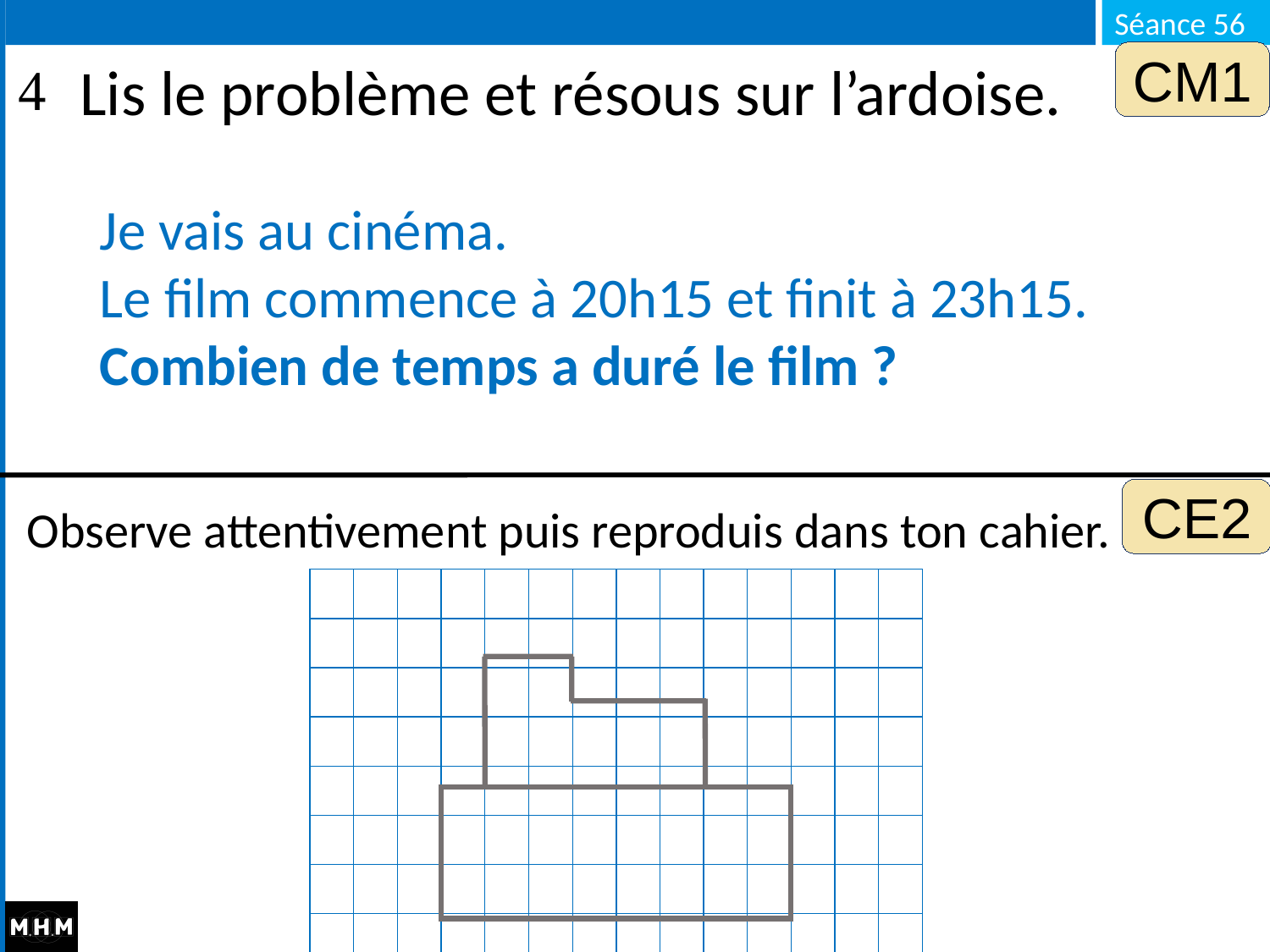

CM1
# Lis le problème et résous sur l’ardoise.
Je vais au cinéma.
Le film commence à 20h15 et finit à 23h15. Combien de temps a duré le film ?

CE2
Observe attentivement puis reproduis dans ton cahier.
|  |  |  |  |  |  |  |  |
| --- | --- | --- | --- | --- | --- | --- | --- |
|  |  |  |  |  |  |  |  |
|  |  |  |  |  |  |  |  |
|  |  |  |  |  |  |  |  |
|  |  |  |  |  |  |  |  |
|  |  |  |  |  |  |  |  |
|  |  |  |  |  |  |  |  |
|  |  |  |  |  |  |  |  |
|  |  |  |  |  |  |
| --- | --- | --- | --- | --- | --- |
|  |  |  |  |  |  |
|  |  |  |  |  |  |
|  |  |  |  |  |  |
|  |  |  |  |  |  |
|  |  |  |  |  |  |
|  |  |  |  |  |  |
|  |  |  |  |  |  |